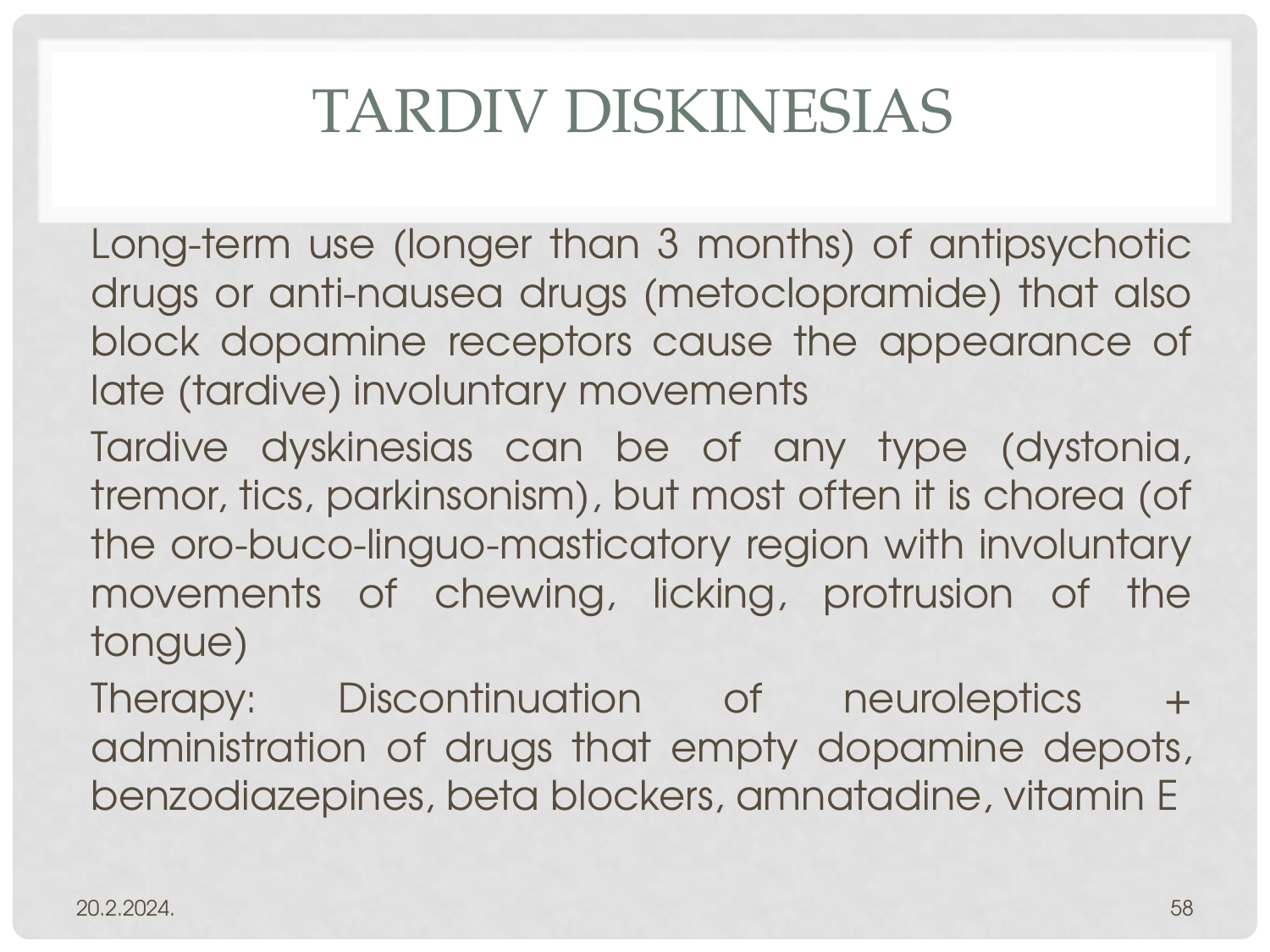

# TARDIV DISKINESIAS
Long-term use (longer than 3 months) of antipsychotic drugs or anti-nausea drugs (metoclopramide) that also block dopamine receptors cause the appearance of late (tardive) involuntary movements
Tardive dyskinesias can be of any type (dystonia, tremor, tics, parkinsonism), but most often it is chorea (of the oro-buco-linguo-masticatory region with involuntary movements of chewing, licking, protrusion of the tongue)
Therapy: Discontinuation of neuroleptics + administration of drugs that empty dopamine depots, benzodiazepines, beta blockers, amnatadine, vitamin E
20.2.2024.
58